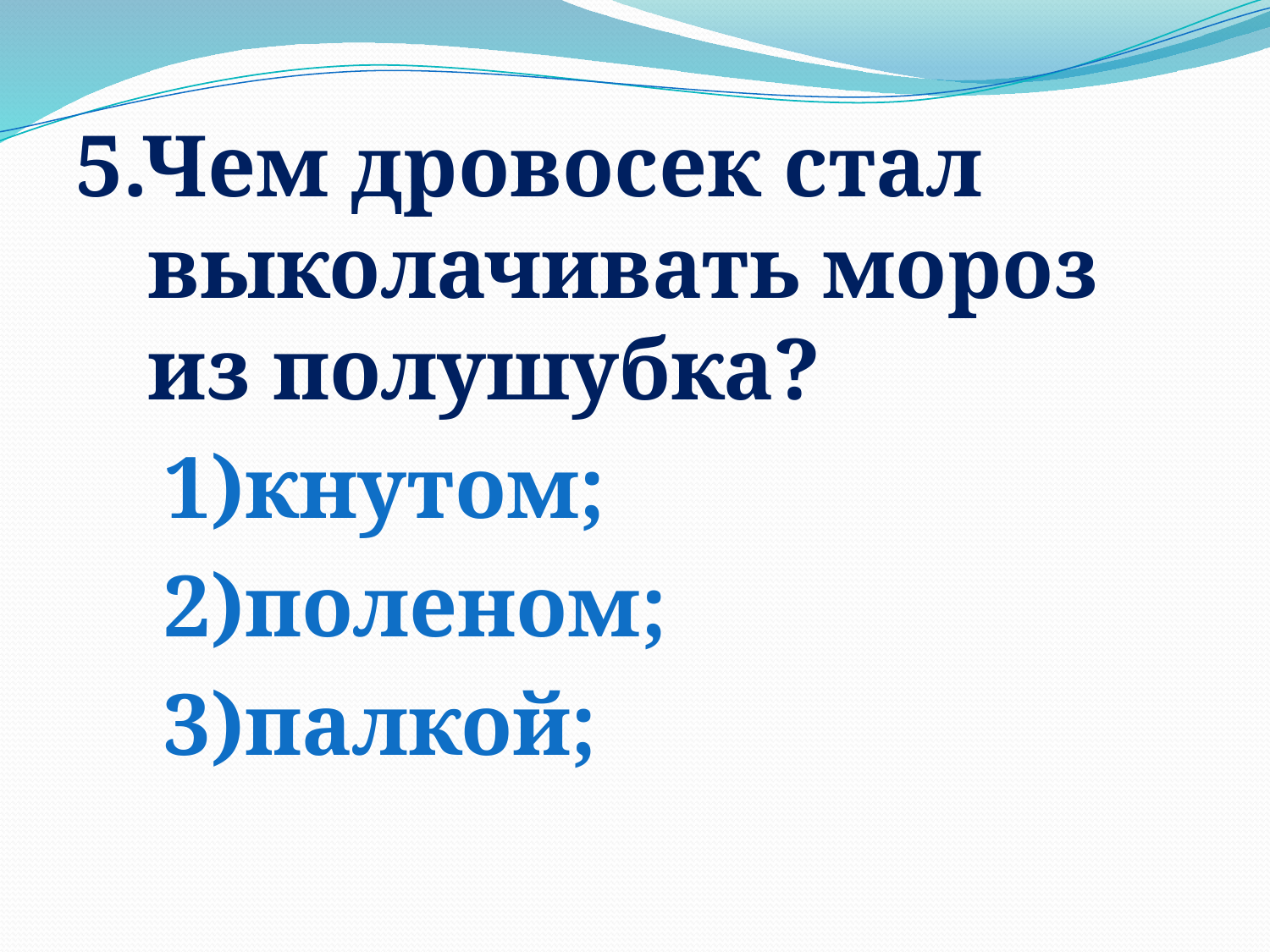

#
5.Чем дровосек стал выколачивать мороз из полушубка?
    1)кнутом;
    2)поленом;
    3)палкой;